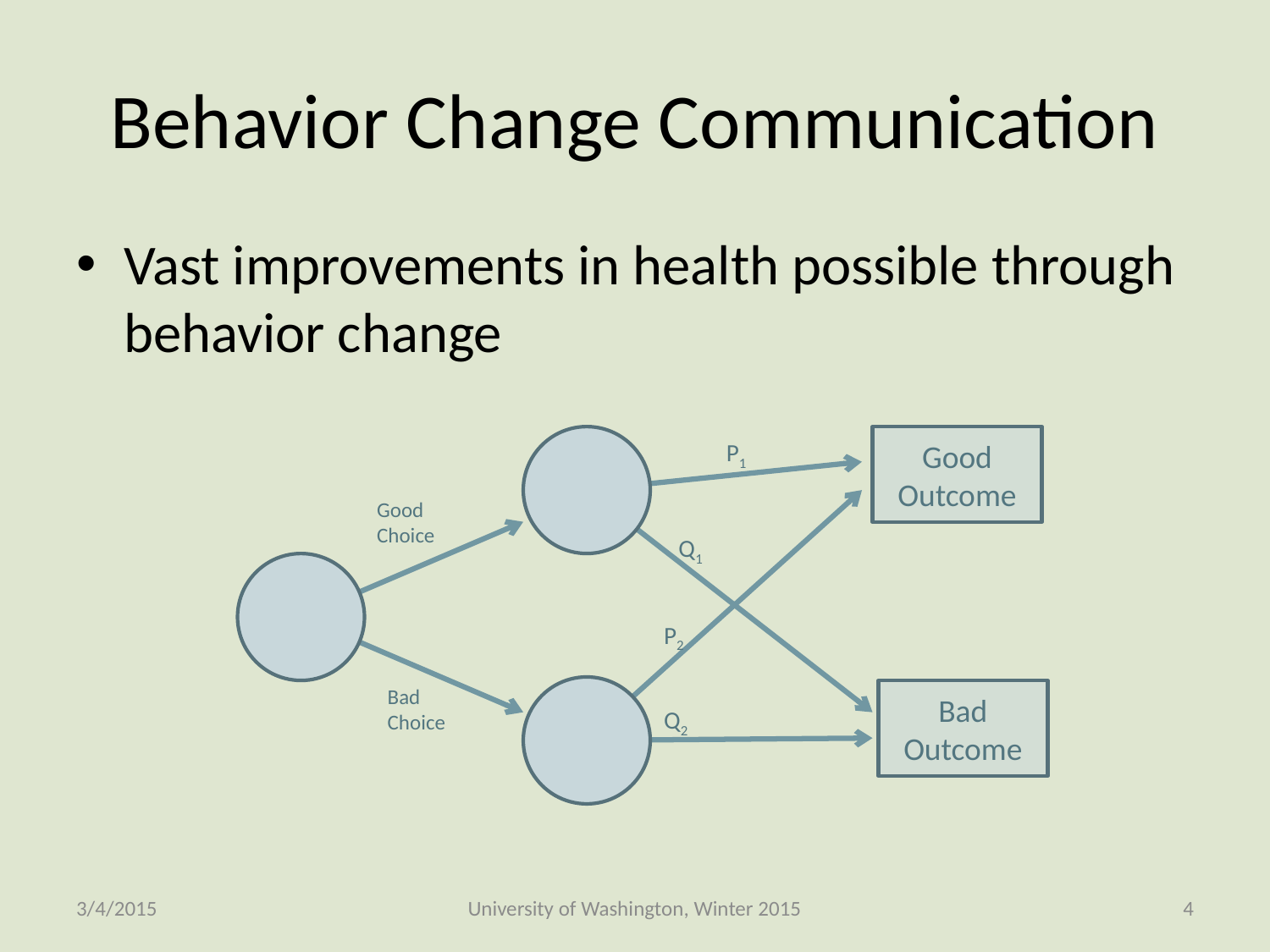

# Behavior Change Communication
Vast improvements in health possible through behavior change

Good Outcome
P1
Good Choice
Q1

P2
Bad
Choice

Bad Outcome
Q2
3/4/2015
University of Washington, Winter 2015
4